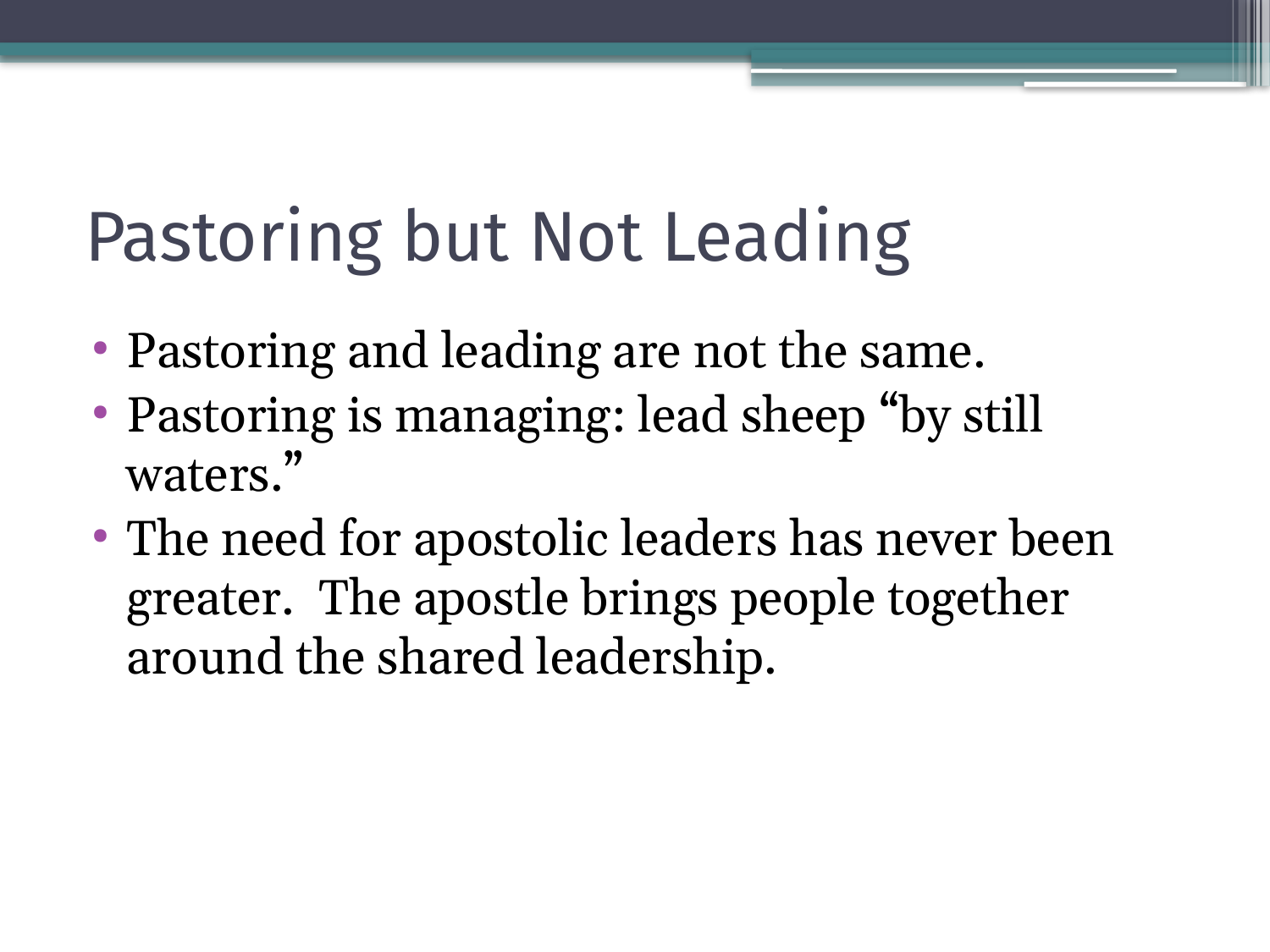

# Pastoring but Not Leading
Pastoring and leading are not the same.
Pastoring is managing: lead sheep “by still waters.”
The need for apostolic leaders has never been greater.  The apostle brings people together around the shared leadership.